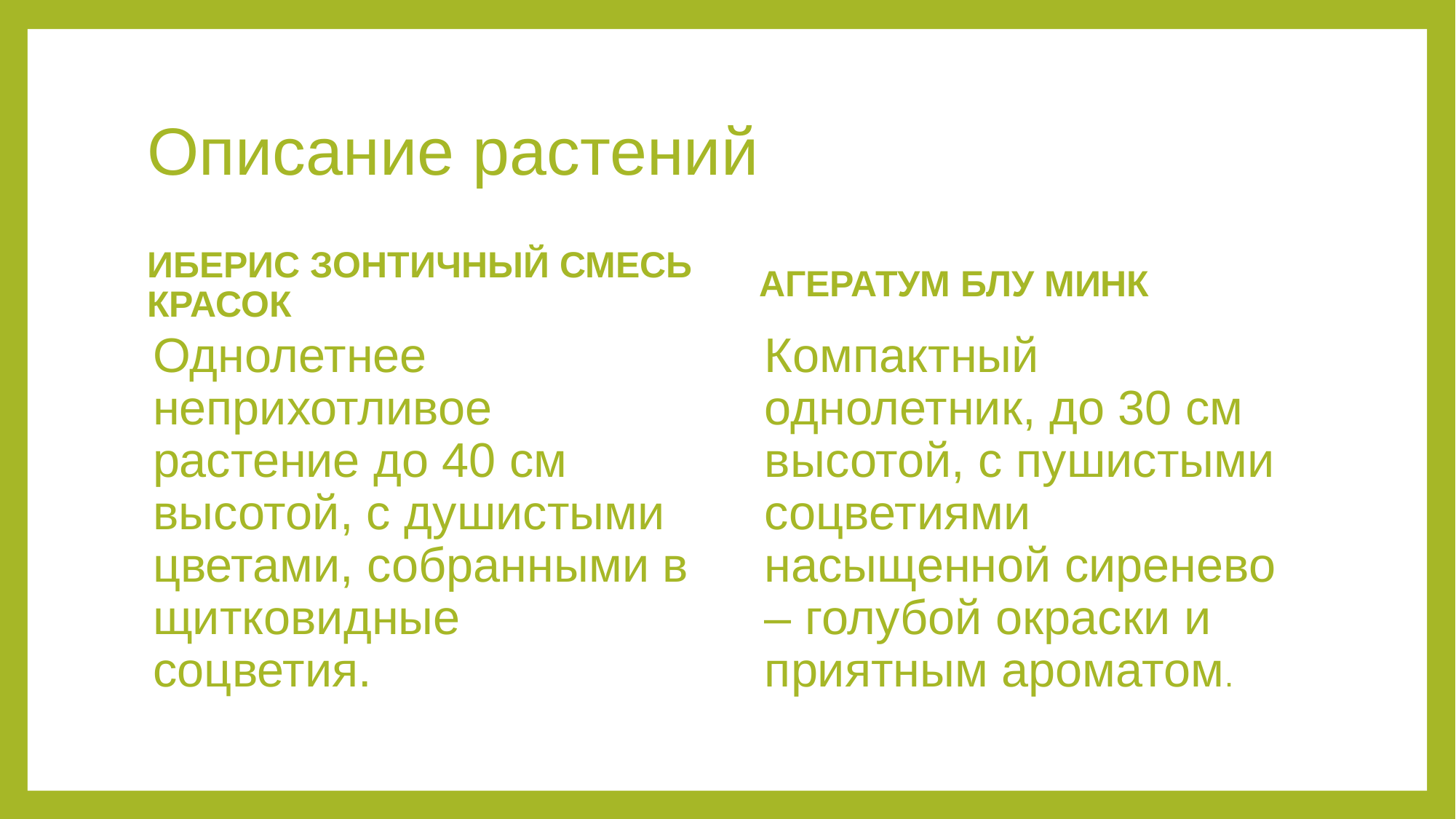

# Описание растений
АГЕРАТУМ БЛУ МИНК
ИБЕРИС ЗОНТИЧНЫЙ СМЕСЬ КРАСОК
Компактный однолетник, до 30 см высотой, с пушистыми соцветиями насыщенной сиренево – голубой окраски и приятным ароматом.
Однолетнее неприхотливое растение до 40 см высотой, с душистыми цветами, собранными в щитковидные соцветия.